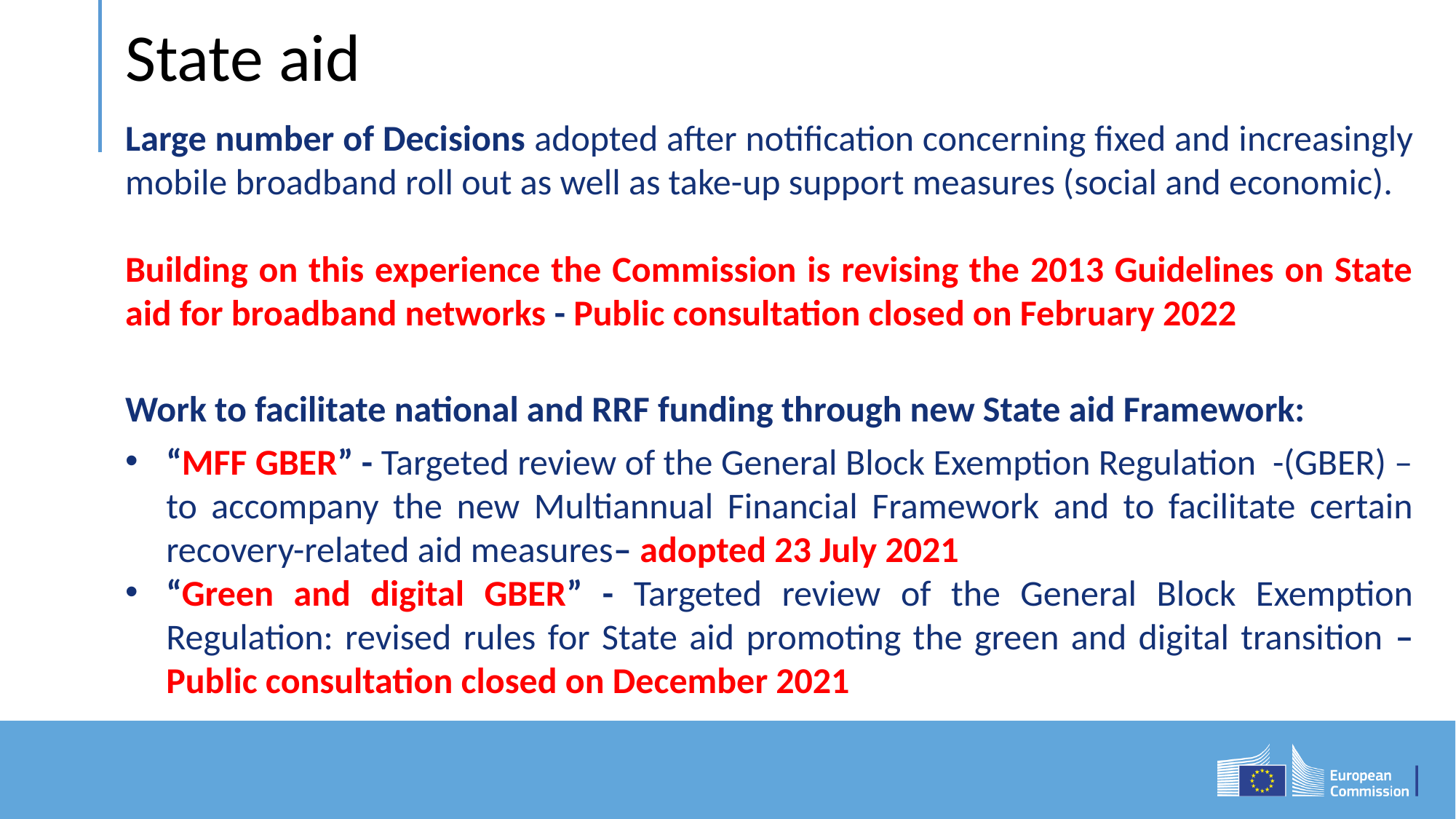

# State aid
Large number of Decisions adopted after notification concerning fixed and increasingly mobile broadband roll out as well as take-up support measures (social and economic).

Building on this experience the Commission is revising the 2013 Guidelines on State aid for broadband networks - Public consultation closed on February 2022

Work to facilitate national and RRF funding through new State aid Framework:
“MFF GBER” - Targeted review of the General Block Exemption Regulation  -(GBER) –to accompany the new Multiannual Financial Framework and to facilitate certain recovery-related aid measures– adopted 23 July 2021
“Green and digital GBER” - Targeted review of the General Block Exemption Regulation: revised rules for State aid promoting the green and digital transition – Public consultation closed on December 2021